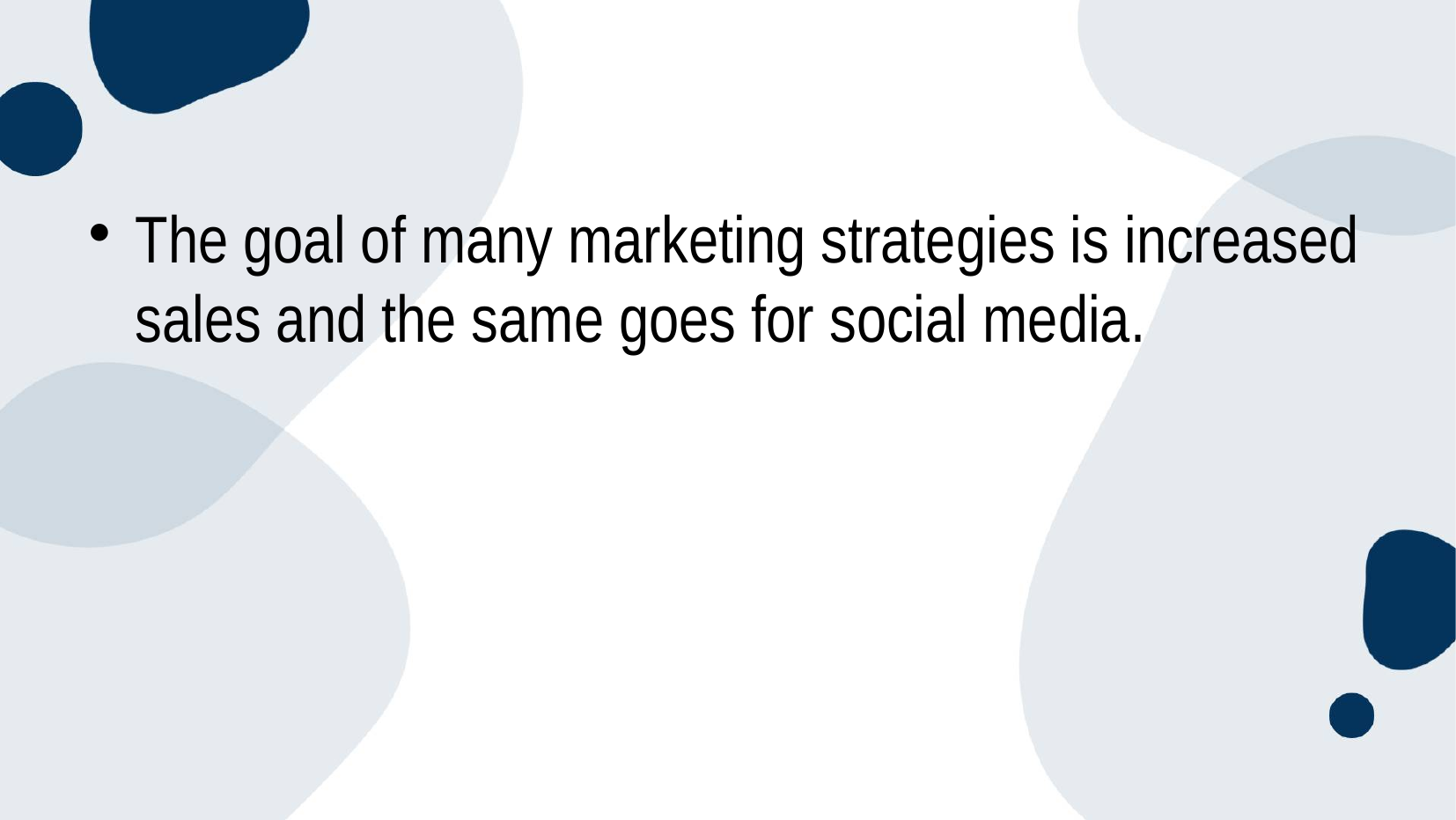

The goal of many marketing strategies is increased sales and the same goes for social media.